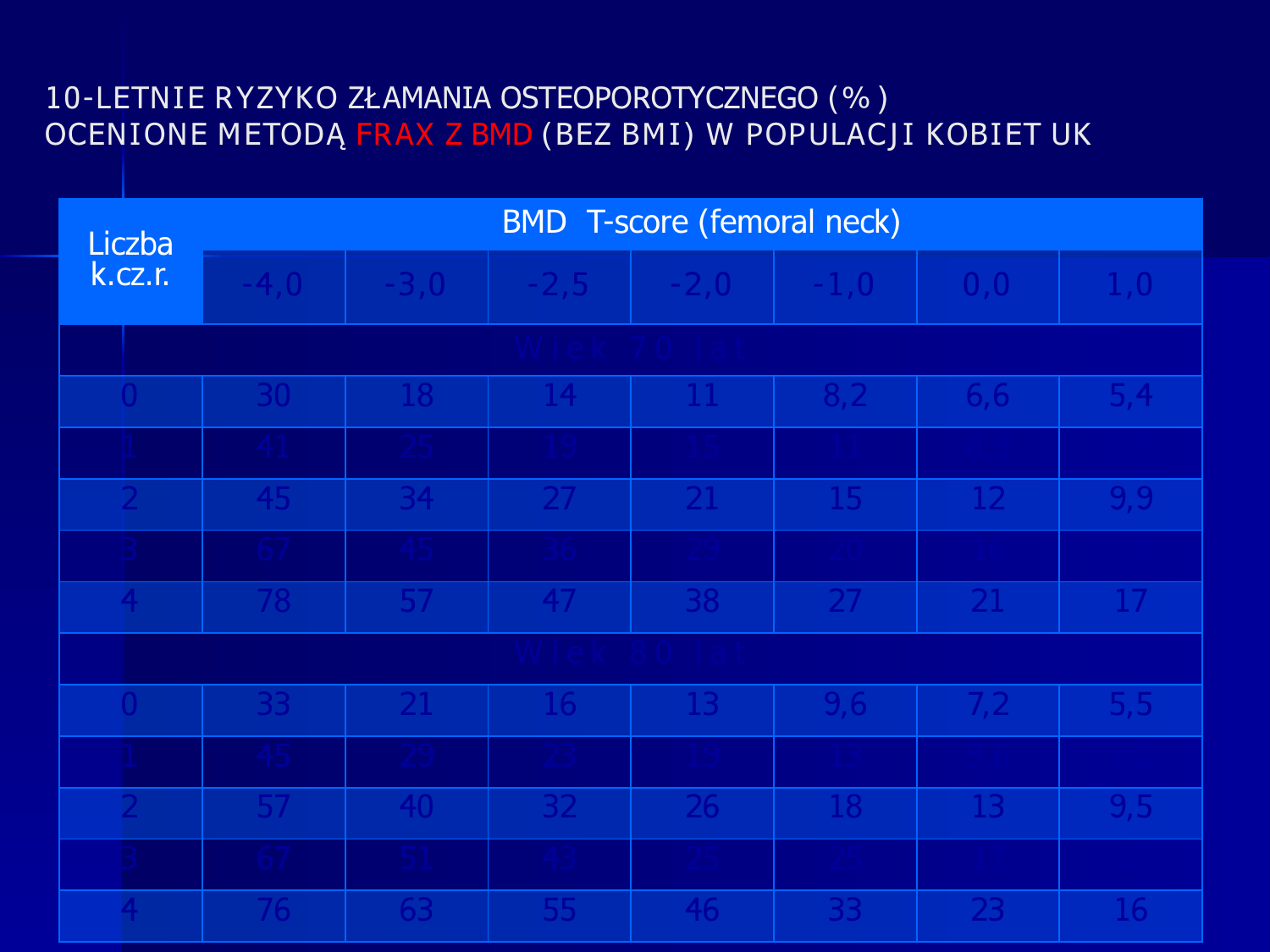

10-LETNIE RYZYKO ZŁAMANIA OSTEOPOROTYCZNEGO (%)
OCENIONE METODĄ FRAX Z BMD (BEZ BMI) W POPULACJI KOBIET UK
| Liczba k.cz.r. | BMD T-score (femoral neck) |  |  |  |  |  |  |
| --- | --- | --- | --- | --- | --- | --- | --- |
|  | -4,0 | -3,0 | -2,5 | -2,0 | -1,0 | 0,0 | 1,0 |
| Wiek 70 lat |  |  |  |  |  |  |  |
| 0 | 30 | 18 | 14 | 11 | 8,2 | 6,6 | 5,4 |
| 1 | 41 | 25 | 19 | 15 | 11 | 8,9 | 7,3 |
| 2 | 45 | 34 | 27 | 21 | 15 | 12 | 9,9 |
| 3 | 67 | 45 | 36 | 29 | 20 | 16 | 13 |
| 4 | 78 | 57 | 47 | 38 | 27 | 21 | 17 |
| Wiek 80 lat |  |  |  |  |  |  |  |
| 0 | 33 | 21 | 16 | 13 | 9,6 | 7,2 | 5,5 |
| 1 | 45 | 29 | 23 | 19 | 13 | 9,6 | 7,2 |
| 2 | 57 | 40 | 32 | 26 | 18 | 13 | 9,5 |
| 3 | 67 | 51 | 43 | 25 | 25 | 17 | 12 |
| 4 | 76 | 63 | 55 | 46 | 33 | 23 | 16 |